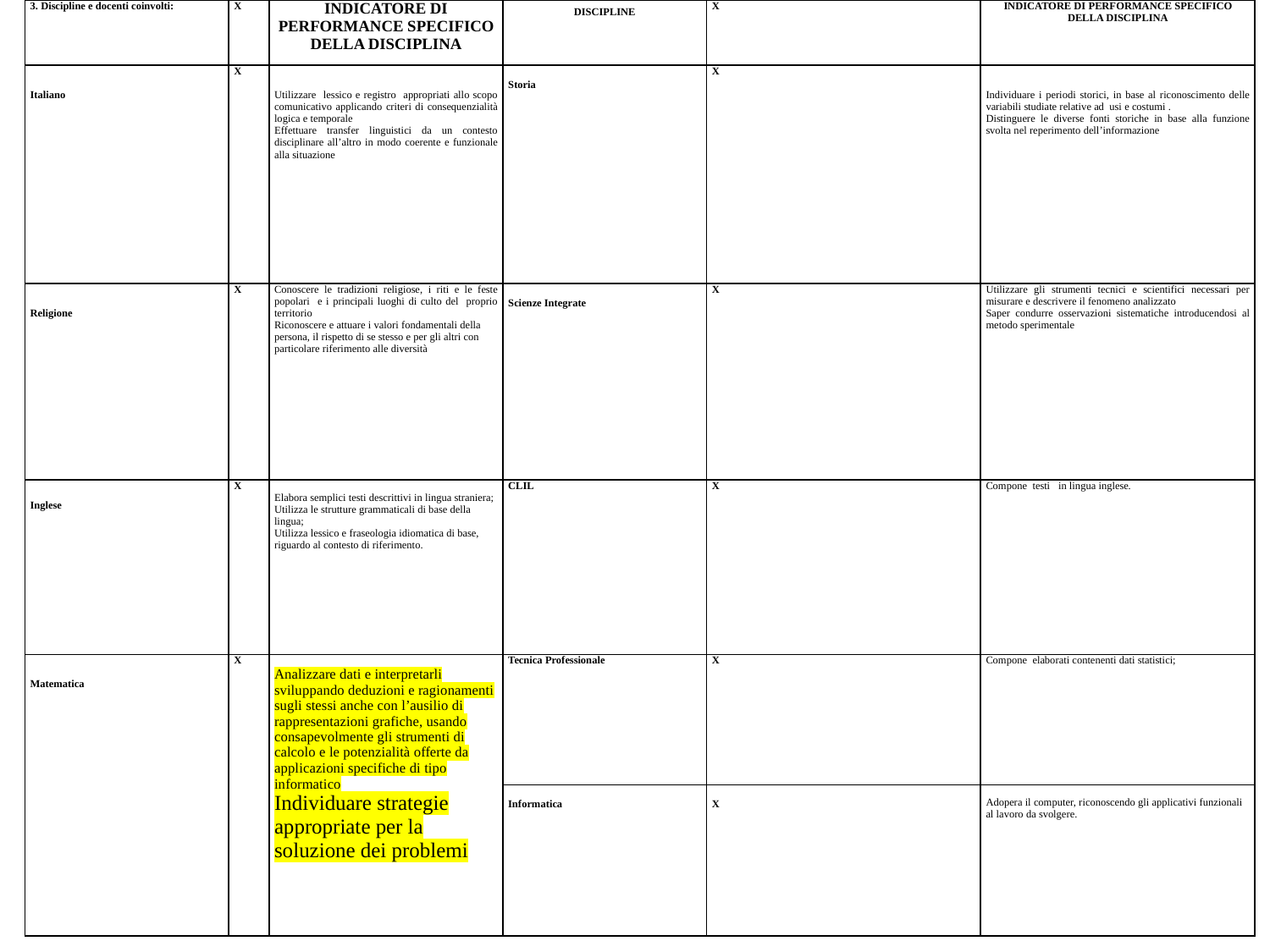

| 3. Discipline e docenti coinvolti: | X | INDICATORE DI PERFORMANCE SPECIFICO DELLA DISCIPLINA | DISCIPLINE | X | INDICATORE DI PERFORMANCE SPECIFICO DELLA DISCIPLINA |
| --- | --- | --- | --- | --- | --- |
| Italiano | X | Utilizzare lessico e registro appropriati allo scopo comunicativo applicando criteri di consequenzialità logica e temporale Effettuare transfer linguistici da un contesto disciplinare all’altro in modo coerente e funzionale alla situazione | Storia | X | Individuare i periodi storici, in base al riconoscimento delle variabili studiate relative ad usi e costumi . Distinguere le diverse fonti storiche in base alla funzione svolta nel reperimento dell’informazione |
| Religione | X | Conoscere le tradizioni religiose, i riti e le feste popolari e i principali luoghi di culto del proprio territorio Riconoscere e attuare i valori fondamentali della persona, il rispetto di se stesso e per gli altri con particolare riferimento alle diversità | Scienze Integrate | X | Utilizzare gli strumenti tecnici e scientifici necessari per misurare e descrivere il fenomeno analizzato Saper condurre osservazioni sistematiche introducendosi al metodo sperimentale |
| Inglese | X | Elabora semplici testi descrittivi in lingua straniera; Utilizza le strutture grammaticali di base della lingua; Utilizza lessico e fraseologia idiomatica di base, riguardo al contesto di riferimento. | CLIL | X | Compone testi in lingua inglese. |
| Matematica | X | Analizzare dati e interpretarli sviluppando deduzioni e ragionamenti sugli stessi anche con l’ausilio di rappresentazioni grafiche, usando consapevolmente gli strumenti di calcolo e le potenzialità offerte da applicazioni specifiche di tipo informatico Individuare strategie appropriate per la soluzione dei problemi | Tecnica Professionale | X | Compone elaborati contenenti dati statistici; |
|  |  |  | Informatica | X | Adopera il computer, riconoscendo gli applicativi funzionali al lavoro da svolgere. |